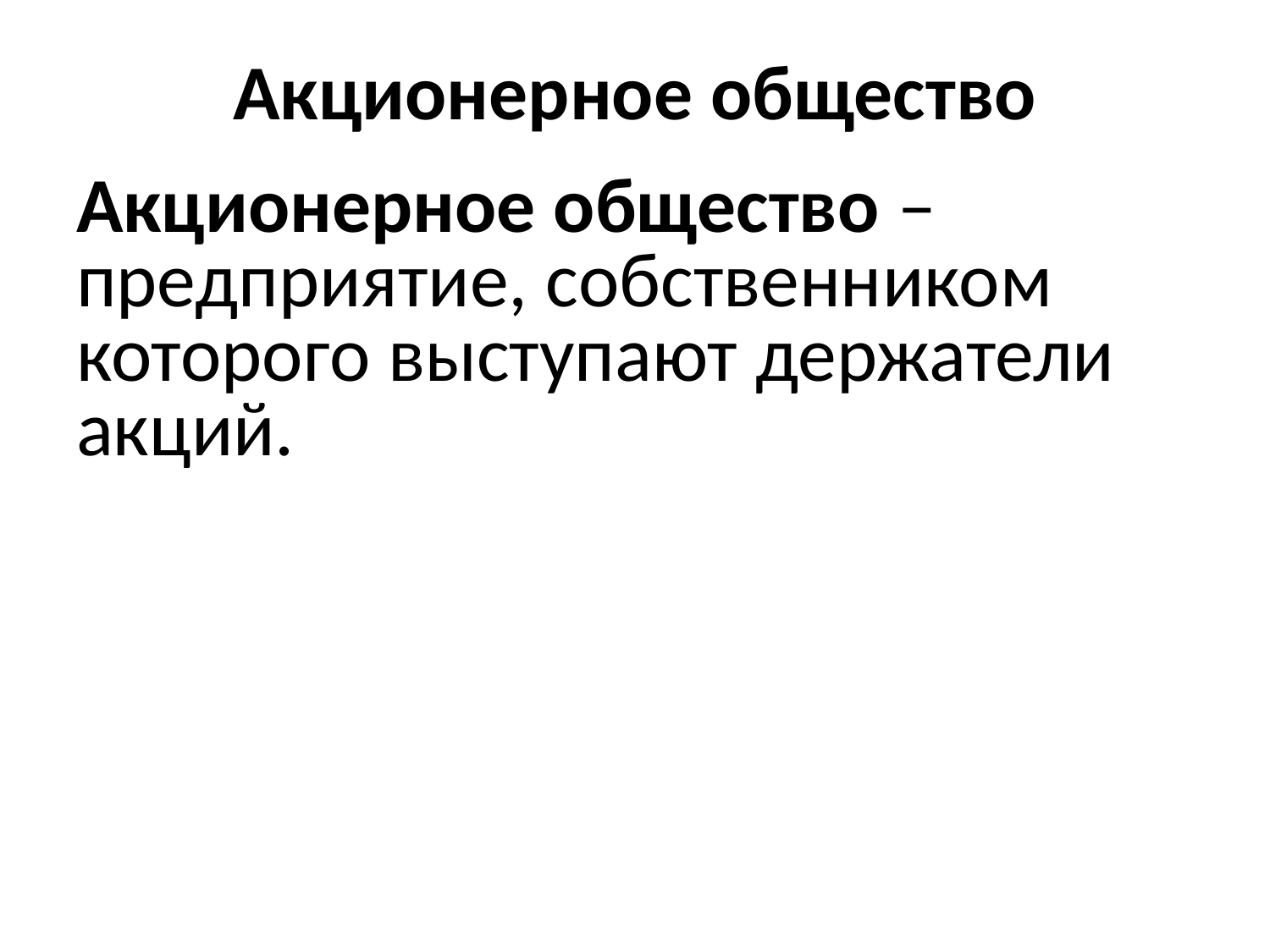

# Акционерное общество
Акционерное общество – предприятие, собственником которого выступают держатели акций.